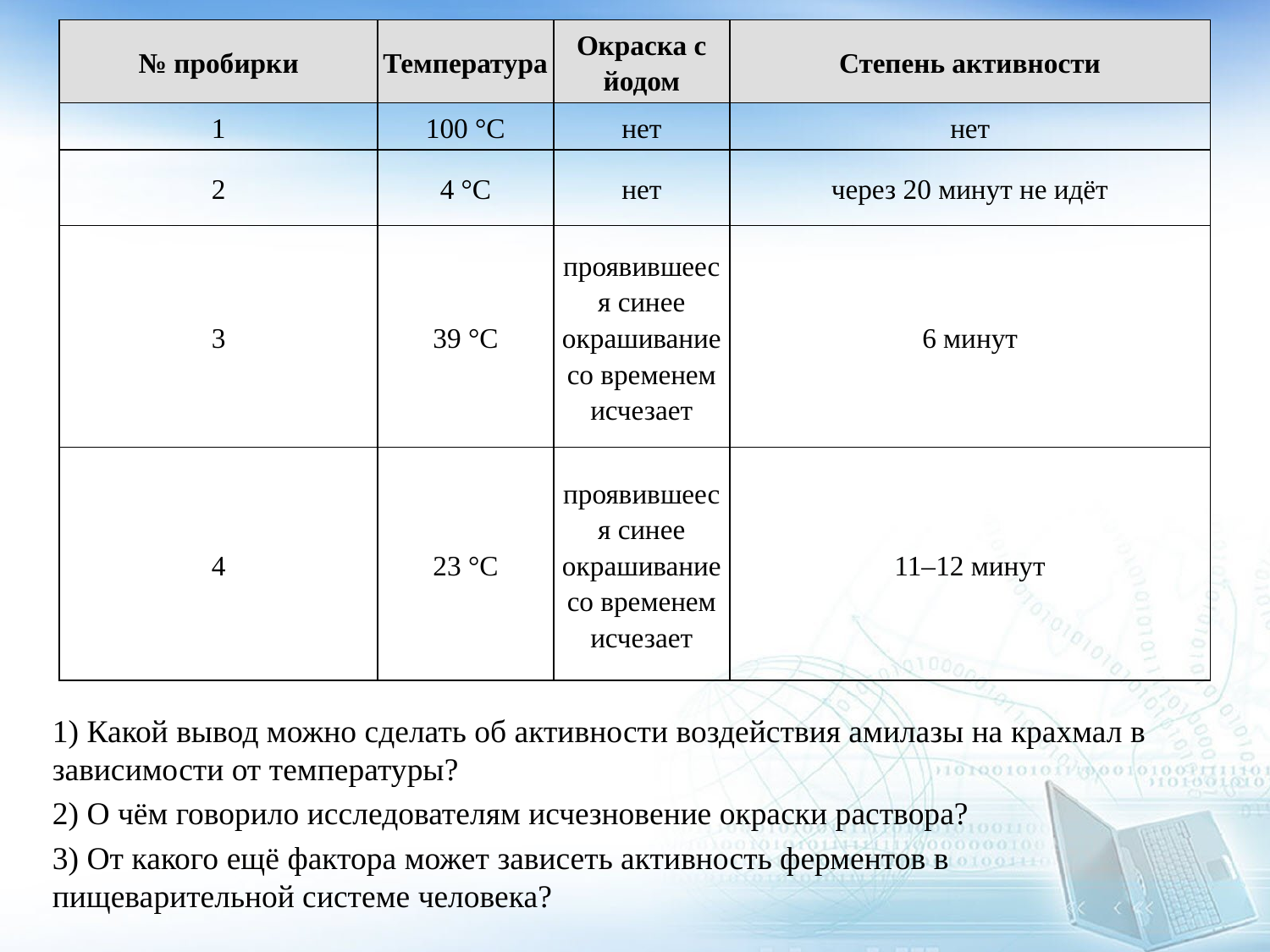

| № пробирки | Температура | Окраска с йодом | Степень активности |
| --- | --- | --- | --- |
| 1 | 100 °С | нет | нет |
| 2 | 4 °С | нет | через 20 минут не идёт |
| 3 | 39 °С | проявившееся синее окрашивание со временем исчезает | 6 минут |
| 4 | 23 °С | проявившееся синее окрашивание со временем исчезает | 11–12 минут |
#
1) Какой вывод можно сделать об активности воздействия амилазы на крахмал в зависимости от температуры?
2) О чём говорило исследователям исчезновение окраски раствора?
3) От какого ещё фактора может зависеть активность ферментов в пищеварительной системе человека?